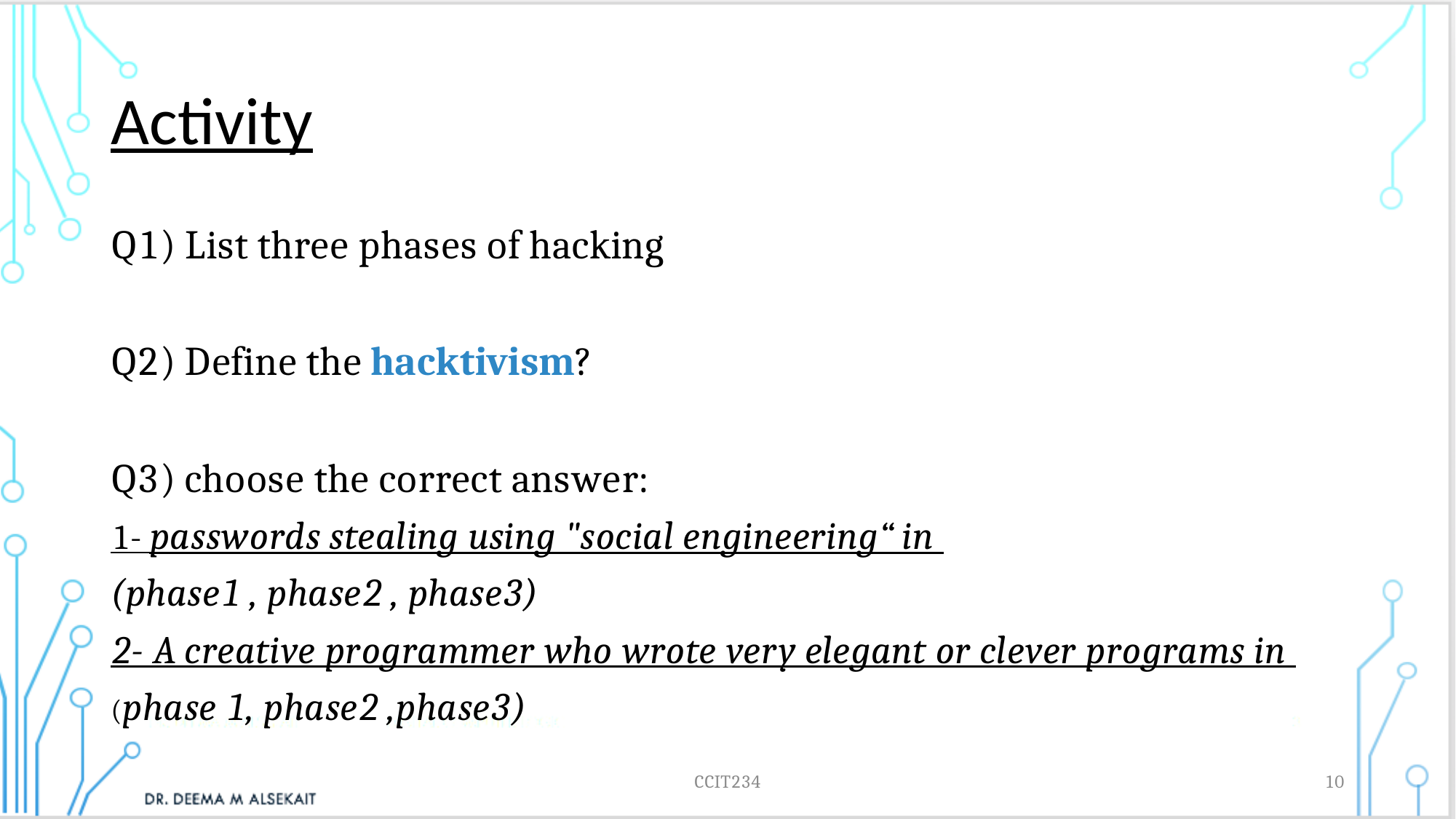

# Activity
Q1) List three phases of hacking

Q2) Define the hacktivism?

Q3) choose the correct answer:
1- passwords stealing using "social engineering“ in
(phase1 , phase2 , phase3)
2- A creative programmer who wrote very elegant or clever programs in
(phase 1, phase2 ,phase3)

CCIT234
10